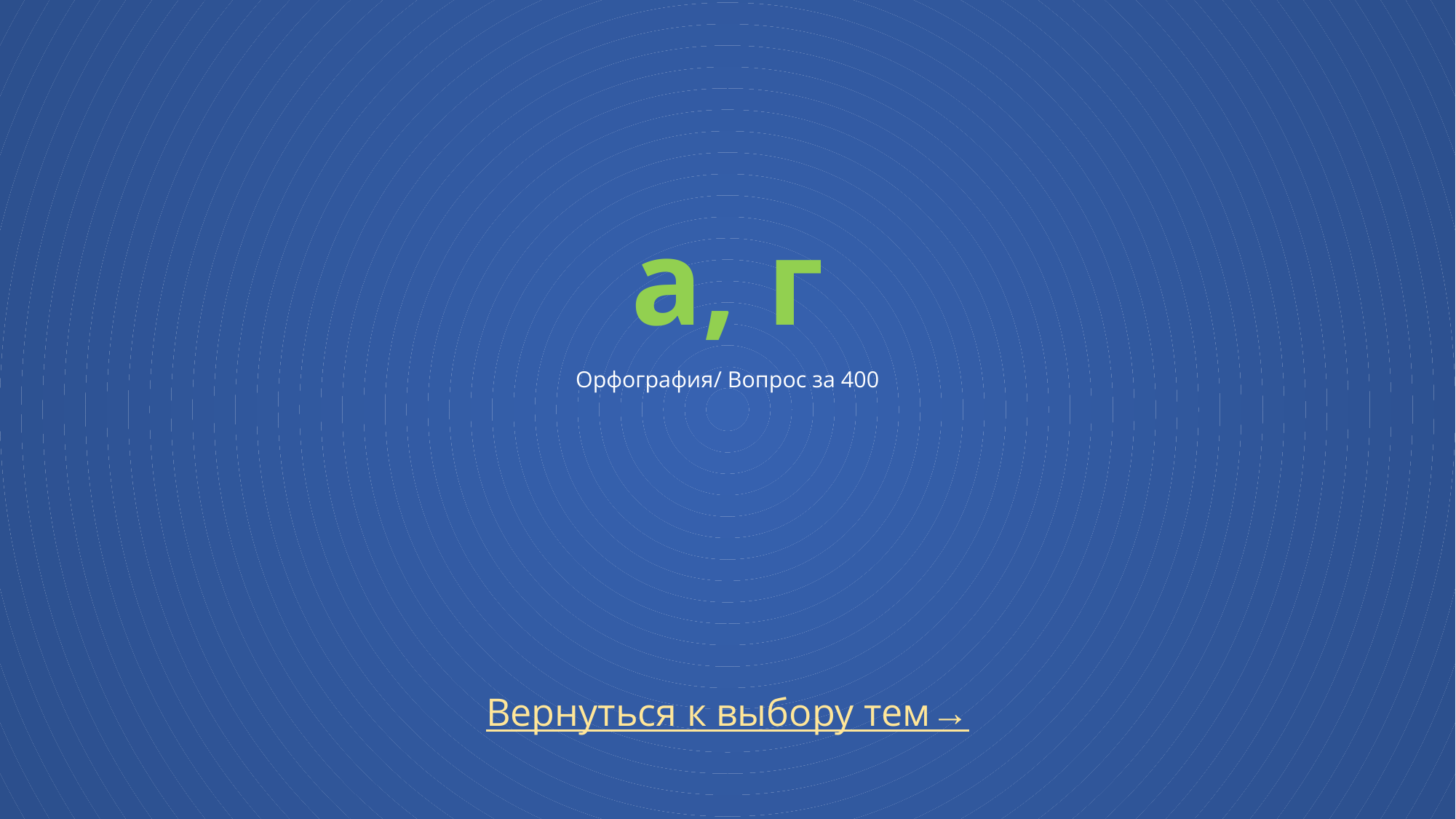

# а, г Орфография/ Вопрос за 400
Вернуться к выбору тем→